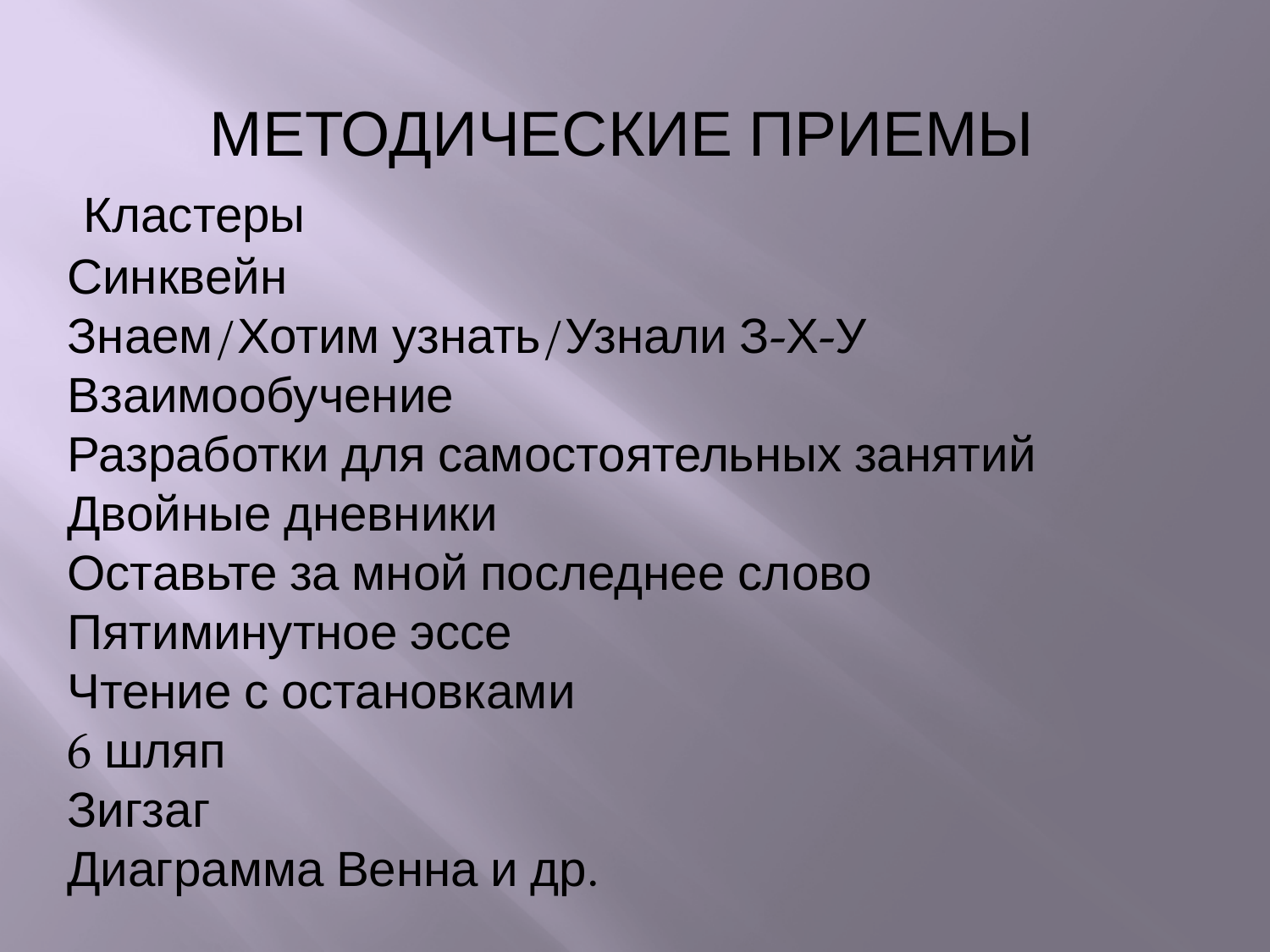

МЕТОДИЧЕСКИЕ ПРИЕМЫ
 Кластеры
Синквейн
Знаем/Хотим узнать/Узнали З-Х-У
Взаимообучение
Разработки для самостоятельных занятий
Двойные дневники
Оставьте за мной последнее слово
Пятиминутное эссе
Чтение с остановками
6 шляп
Зигзаг
Диаграмма Венна и др.